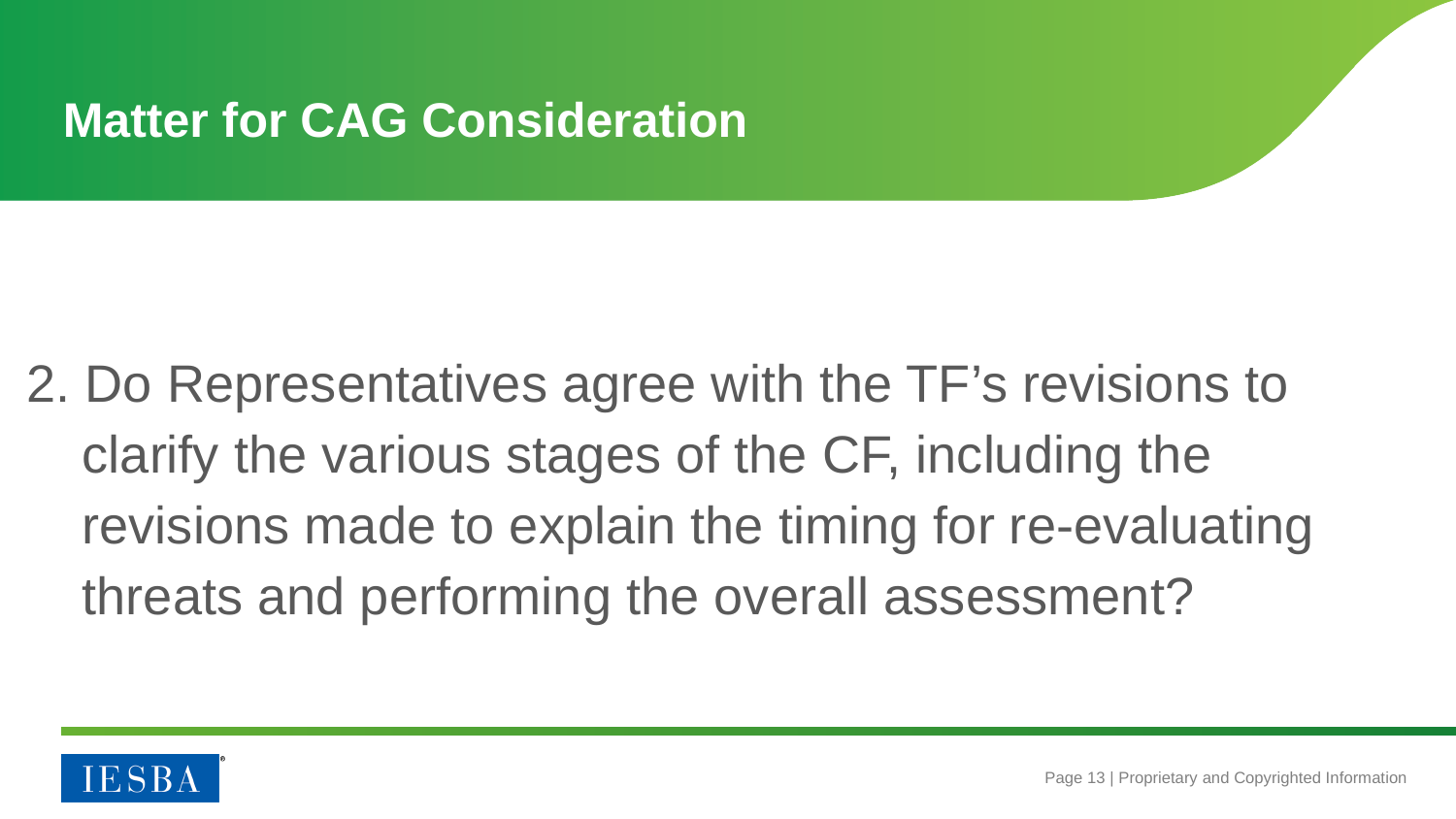

Matter for CAG Consideration

2. Do Representatives agree with the TF’s revisions to clarify the various stages of the CF, including the revisions made to explain the timing for re-evaluating threats and performing the overall assessment?